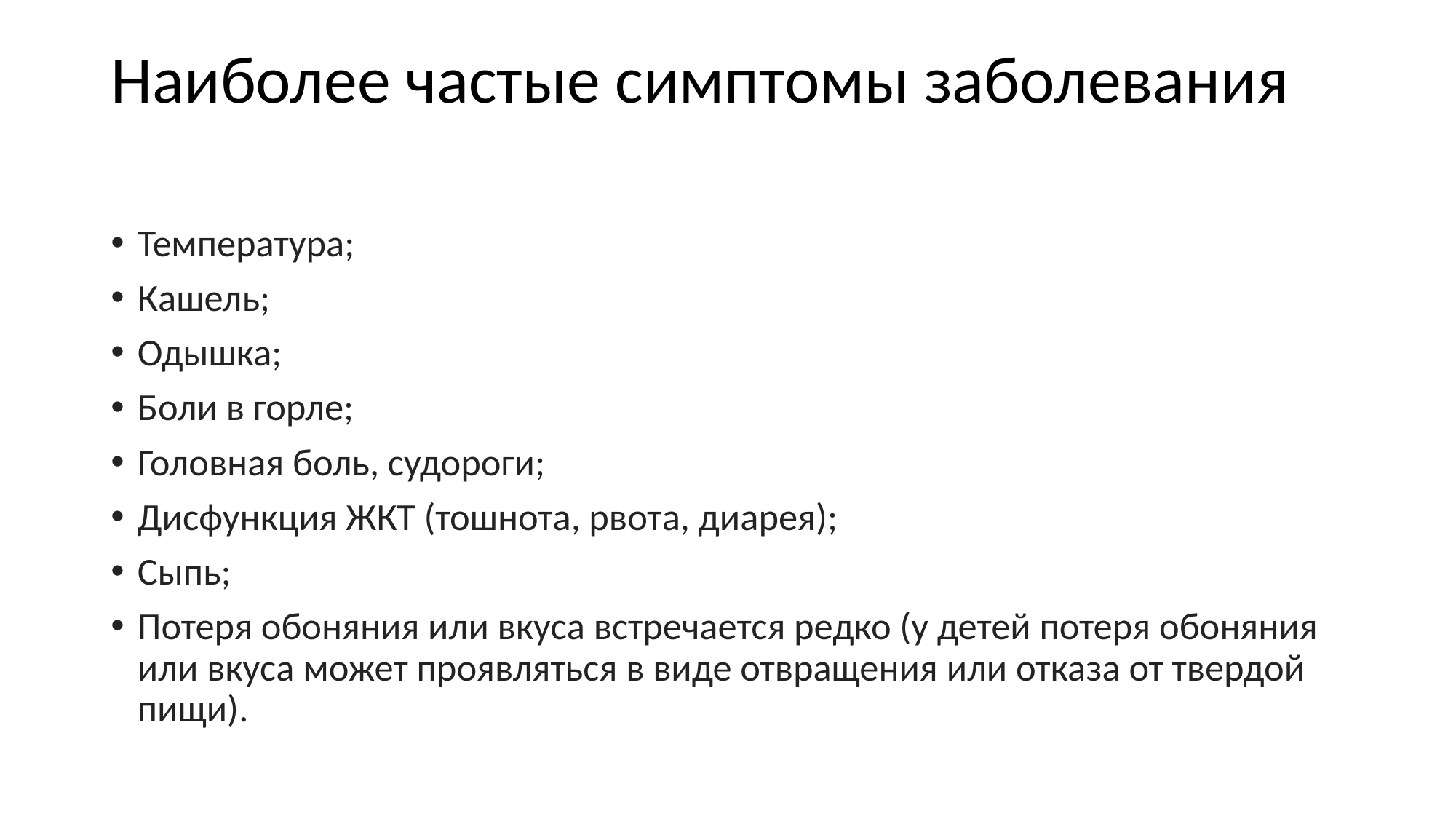

# Наиболее частые симптомы заболевания
Температура;
Кашель;
Одышка;
Боли в горле;
Головная боль, судороги;
Дисфункция ЖКТ (тошнота, рвота, диарея);
Сыпь;
Потеря обоняния или вкуса встречается редко (у детей потеря обоняния или вкуса может проявляться в виде отвращения или отказа от твердой пищи).